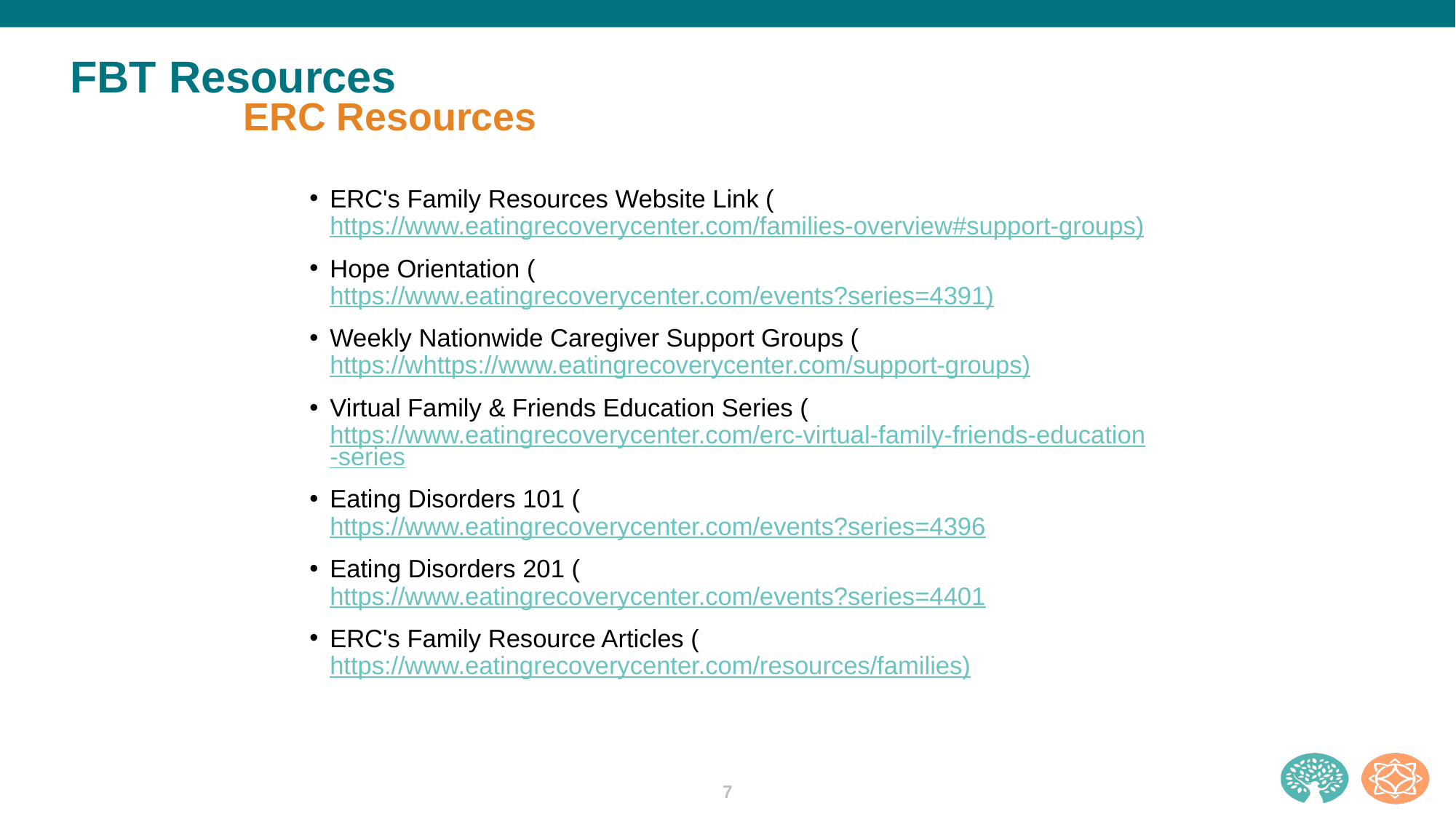

# FBT Resources
ERC Resources
ERC's Family Resources Website Link (https://www.eatingrecoverycenter.com/families-overview#support-groups)
Hope Orientation (https://www.eatingrecoverycenter.com/events?series=4391)
Weekly Nationwide Caregiver Support Groups (https://whttps://www.eatingrecoverycenter.com/support-groups)
Virtual Family & Friends Education Series (https://www.eatingrecoverycenter.com/erc-virtual-family-friends-education-series
Eating Disorders 101 (https://www.eatingrecoverycenter.com/events?series=4396
Eating Disorders 201 (https://www.eatingrecoverycenter.com/events?series=4401
ERC's Family Resource Articles (https://www.eatingrecoverycenter.com/resources/families)

7